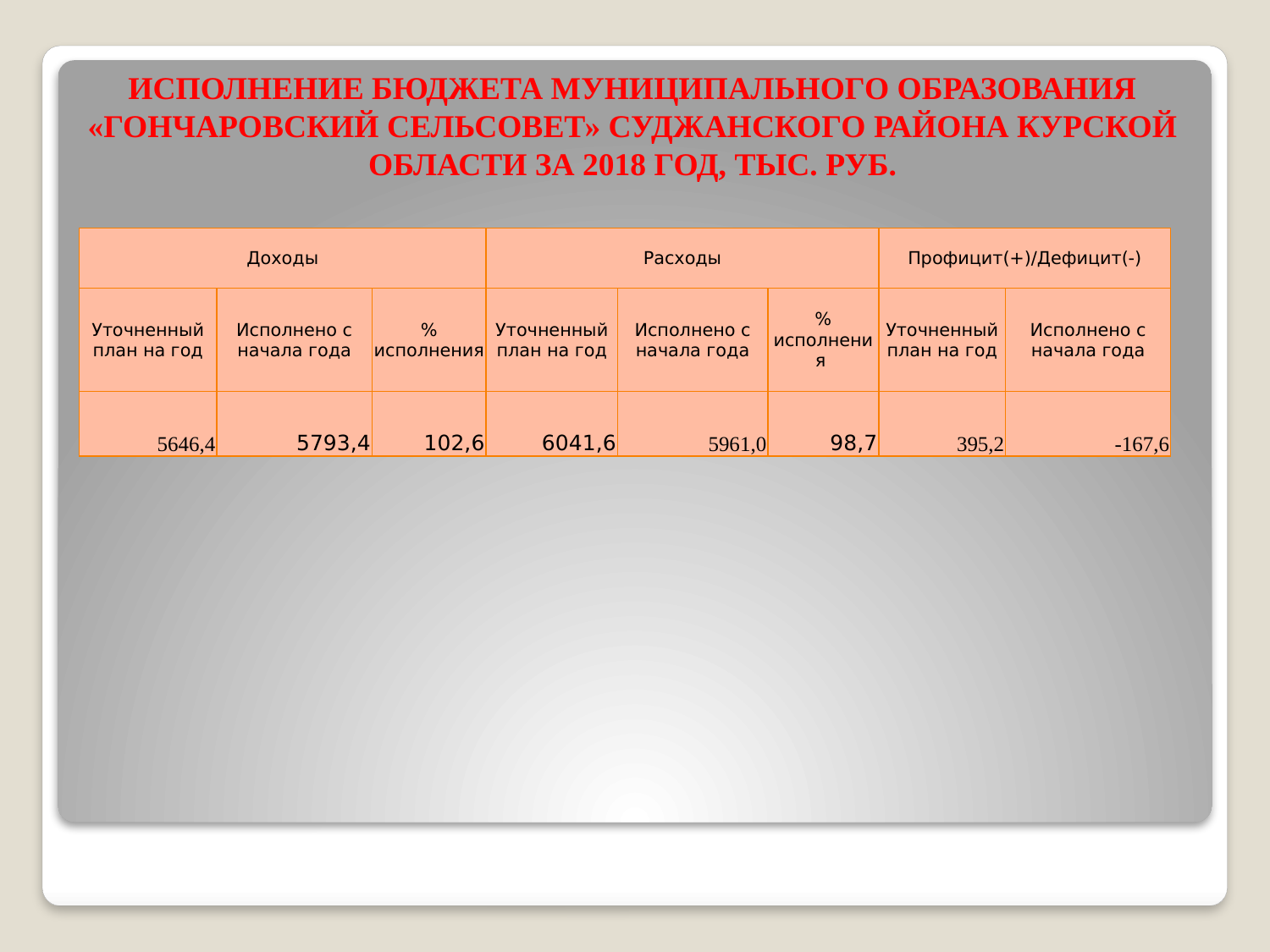

# Исполнение бюджета муниципального образования «Гончаровский сельсовет» Суджанского района Курской области за 2018 год, тыс. руб.
| Доходы |  |  | Расходы |  |  | Профицит(+)/Дефицит(-) |  |
| --- | --- | --- | --- | --- | --- | --- | --- |
| Уточненный план на год | Исполнено с начала года | % исполнения | Уточненный план на год | Исполнено с начала года | % исполнения | Уточненный план на год | Исполнено с начала года |
| 5646,4 | 5793,4 | 102,6 | 6041,6 | 5961,0 | 98,7 | 395,2 | -167,6 |